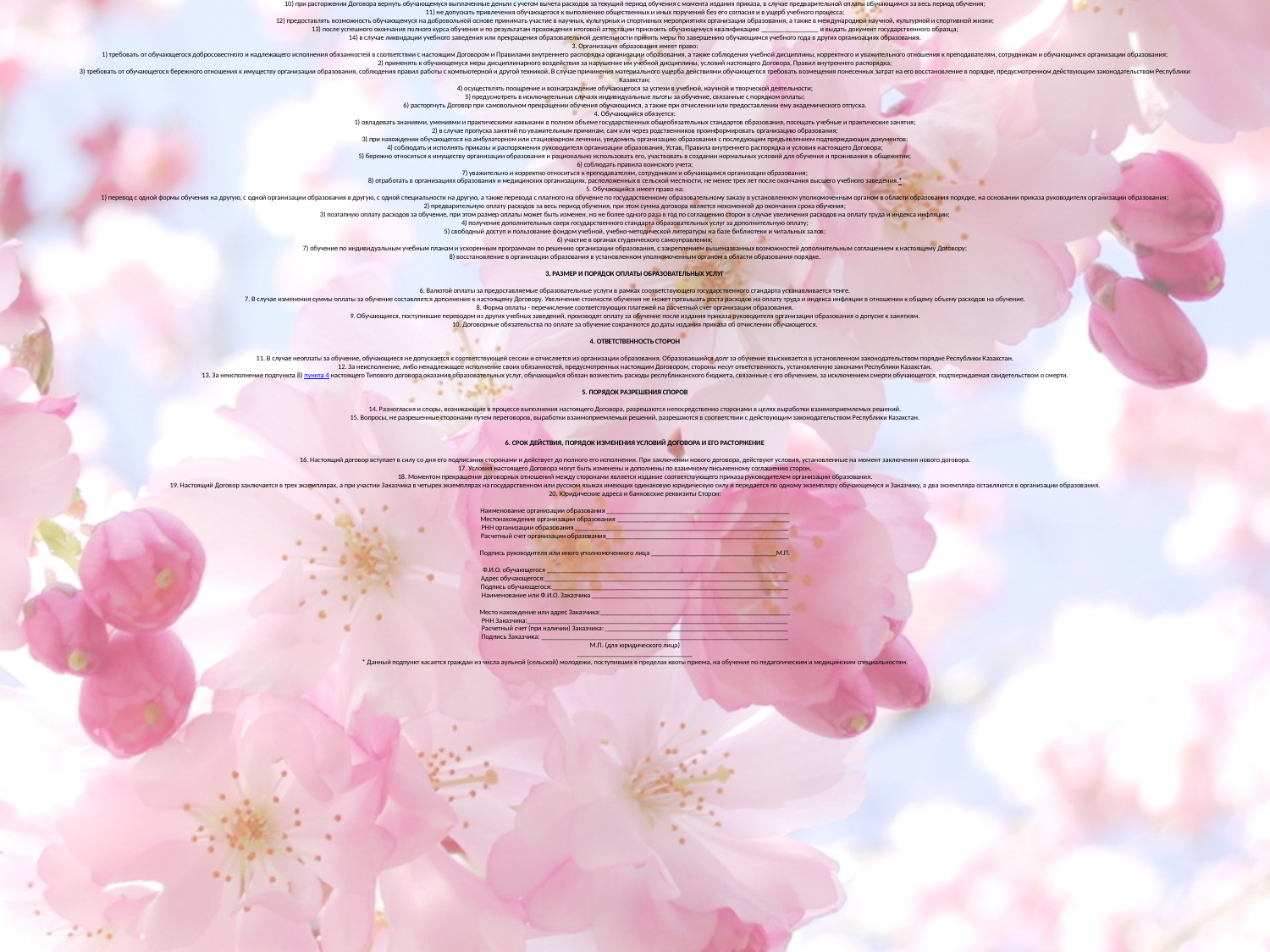

# Утверждена приказом Министра образования и науки Республики Казахстан от 12 декабря 2007 г. № 621   Форма Типового договора оказания образовательных услуг   _________________________________________________________________________________________ (наименование организации образования, № государственной лицензии _________________________________________________________________________________________ на право ведения образовательной деятельности), в лице _________________________________________________________________________________________ (Ф.И.О. руководителя или иного уполномоченного лица), действующего на основании __________________________________________, именуемое в дальнейшем (реквизиты учредительных документов) «организация образования», с одной стороны, и гр. _____________________________________________ Ф.И.О. именуемый(ая) в дальнейшем «обучающийся», с другой стороны, или ______________________________ __________________________________________________________________________________________ наименование физического или юридического лица в лице____________________________________________________________________________________ (Ф.И.О. и должность, юридического лица или другого уполномоченного лица), действующего на основании _______________ и в интересах гр.___________________________________ Ф.И.О. именуемое в дальнейшем «Заказчик», с другой стороны, заключили настоящий договор о нижеследующем:   1. ПРЕДМЕТ ДОГОВОРА   1. Организация образования принимает на себя обязательства: 1) по организации обучения обучающегося, ________, соответствующего государственным общеобязательным стандартам и выдачей __________ государственного образца по окончании полного курса; (документ) 2) по предоставлению обучающемуся возможности получения образовательных услуг в соответствии с учебными планами организации образования.     2. ПРАВА И ОБЯЗАННОСТИ СТОРОН   2. Организация образования обязуется: 1) принять _________________________________________________________________________________ Ф.И.О. обучающегося по итогам конкурса (или переводом из других организаций образования при условии погашения академической задолженности) в число обучающихся организации образования при условии внесения им или Заказчиком (представителем) оплаты в сумме, установленной организацией образования, от суммы годового платежа, до зачисления обучающегося и принятия обязательства выплатить остальную сумму; 2) при заключении настоящего Договора ознакомить обучающегося с Уставом организации образования, лицензией на право ведения образовательной деятельности, правилами внутреннего распорядка и другими нормативными правовыми актами, регламентирующими порядок приема в организации образования, а также основными документами по организации учебно-воспитательного процесса; 3) обеспечить подготовку специалиста в соответствии с требованиями государственного общеобязательного стандарта образования Республики Казахстан; 4) определить объем учебной нагрузки и режим занятий обучающегося с перерывами в соответствии с существующими нормативами, создать здоровые, безопасные условия обучения обучающегося; 5) обеспечить свободный доступ и пользование информационными ресурсами библиотек организаций образования, учебниками, учебно-методическими комплексами и учебно-методическими пособиями; 6) предоставить обучающемуся возможность пользования компьютерной техникой для выполнения заданий в рамках учебных программ, в порядке и на условиях, предусмотренных отдельными положениями, утвержденными руководителем организации образования; 7) организовать прохождение профессиональной практики обучающемуся в соответствии с учебным планом организации образования; 8) восстановить обучающегося по его заявлению в порядке, установленном уполномоченным органом в области образования; 9) перевести обучающегося на основании заявления с одной специальности на другую или с одной формы обучения на другую, а также в другую организацию образования в порядке, установленном уполномоченным органом в области образования; 10) при расторжении Договора вернуть обучающемуся выплаченные деньги с учетом вычета расходов за текущий период обучения с момента издания приказа, в случае предварительной оплаты обучающимся за весь период обучения; 11) не допускать привлечения обучающегося к выполнению общественных и иных поручений без его согласия и в ущерб учебного процесса; 12) предоставлять возможность обучающемуся на добровольной основе принимать участие в научных, культурных и спортивных мероприятиях организации образования, а также в международной научной, культурной и спортивной жизни; 13) после успешного окончания полного курса обучения и по результатам прохождения итоговой аттестации присвоить обучающемуся квалификацию _________________ и выдать документ государственного образца; 14) в случае ликвидации учебного заведения или прекращения образовательной деятельности принять меры по завершению обучающимся учебного года в других организациях образования. 3. Организация образования имеет право: 1) требовать от обучающегося добросовестного и надлежащего исполнения обязанностей в соответствии с настоящим Договором и Правилами внутреннего распорядка организации образования, а также соблюдения учебной дисциплины, корректного и уважительного отношения к преподавателям, сотрудникам и обучающимся организации образования; 2) применять к обучающемуся меры дисциплинарного воздействия за нарушение им учебной дисциплины, условий настоящего Договора, Правил внутреннего распорядка; 3) требовать от обучающегося бережного отношения к имуществу организации образования, соблюдения правил работы с компьютерной и другой техникой. В случае причинения материального ущерба действиями обучающегося требовать возмещения понесенных затрат на его восстановление в порядке, предусмотренном действующим законодательством Республики Казахстан; 4) осуществлять поощрение и вознаграждение обучающегося за успехи в учебной, научной и творческой деятельности; 5) предусмотреть в исключительных случаях индивидуальные льготы за обучение, связанные с порядком оплаты; 6) расторгнуть Договор при самовольном прекращении обучения обучающимся, а также при отчислении или предоставлении ему академического отпуска. 4. Обучающийся обязуется: 1) овладевать знаниями, умениями и практическими навыками в полном объеме государственных общеобязательных стандартов образования, посещать учебные и практические занятия; 2) в случае пропуска занятий по уважительным причинам, сам или через родственников проинформировать организацию образования; 3) при нахождении обучающегося на амбулаторном или стационарном лечении, уведомить организацию образования с последующим предъявлением подтверждающих документов; 4) соблюдать и исполнять приказы и распоряжения руководителя организации образования, Устав, Правила внутреннего распорядка и условия настоящего Договора; 5) бережно относиться к имуществу организации образования и рационально использовать его, участвовать в создании нормальных условий для обучения и проживания в общежитии; 6) соблюдать правила воинского учета; 7) уважительно и корректно относиться к преподавателям, сотрудникам и обучающимся организации образования; 8) отработать в организациях образования и медицинских организациях, расположенных в сельской местности, не менее трех лет после окончания высшего учебного заведения.* 5. Обучающийся имеет право на: 1) перевод с одной формы обучения на другую, с одной организации образования в другую, с одной специальности на другую, а также перевода с платного на обучение по государственному образовательному заказу в установленном уполномоченным органом в области образования порядке, на основании приказа руководителя организации образования; 2) предварительную оплату расходов за весь период обучения, при этом сумма договора является неизменной до окончания срока обучения; 3) поэтапную оплату расходов за обучение, при этом размер оплаты может быть изменен, но не более одного раза в год по соглашению сторон в случае увеличения расходов на оплату труда и индекса инфляции; 4) получение дополнительных сверх государственного стандарта образовательных услуг за дополнительную оплату; 5) свободный доступ и пользование фондом учебной, учебно-методической литературы на базе библиотеки и читальных залов; 6) участие в органах студенческого самоуправления; 7) обучение по индивидуальным учебным планам и ускоренным программам по решению организации образования, с закреплением вышеназванных возможностей дополнительным соглашением к настоящему Договору; 8) восстановление в организации образования в установленном уполномоченным органом в области образования порядке.   3. РАЗМЕР И ПОРЯДОК ОПЛАТЫ ОБРАЗОВАТЕЛЬНЫХ УСЛУГ   6. Валютой оплаты за предоставляемые образовательные услуги в рамках соответствующего государственного стандарта устанавливается тенге. 7. В случае изменения суммы оплаты за обучение составляется дополнение к настоящему Договору. Увеличение стоимости обучения не может превышать роста расходов на оплату труда и индекса инфляции в отношении к общему объему расходов на обучение. 8. Форма оплаты - перечисление соответствующих платежей на расчетный счет организации образования. 9. Обучающиеся, поступившие переводом из других учебных заведений, производят оплату за обучение после издания приказа руководителя организации образования о допуске к занятиям. 10. Договорные обязательства по оплате за обучение сохраняются до даты издания приказа об отчислении обучающегося.   4. ОТВЕТСТВЕННОСТЬ СТОРОН   11. В случае неоплаты за обучение, обучающиеся не допускается к соответствующей сессии и отчисляется из организации образования. Образовавшийся долг за обучение взыскивается в установленном законодательством порядке Республики Казахстан. 12. За неисполнение, либо ненадлежащее исполнение своих обязанностей, предусмотренных настоящим Договором, стороны несут ответственность, установленную законами Республики Казахстан. 13. За неисполнение подпункта 8) пункта 4 настоящего Типового договора оказания образовательных услуг, обучающийся обязан возместить расходы республиканского бюджета, связанные с его обучением, за исключением смерти обучающегося, подтверждаемая свидетельством о смерти.   5. ПОРЯДОК РАЗРЕШЕНИЯ СПОРОВ   14. Разногласия и споры, возникающие в процессе выполнения настоящего Договора, разрешаются непосредственно сторонами в целях выработки взаимоприемлемых решений. 15. Вопросы, не разрешенные сторонами путем переговоров, выработки взаимоприемлемых решений, разрешаются в соответствии с действующим законодательством Республики Казахстан.     6. СРОК ДЕЙСТВИЯ, ПОРЯДОК ИЗМЕНЕНИЯ УСЛОВИЙ ДОГОВОРА И ЕГО РАСТОРЖЕНИЕ   16. Настоящий договор вступает в силу со дня его подписания сторонами и действует до полного его исполнения. При заключении нового договора, действуют условия, установленные на момент заключения нового договора. 17. Условия настоящего Договора могут быть изменены и дополнены по взаимному письменному соглашению сторон. 18. Моментом прекращения договорных отношений между сторонами является издание соответствующего приказа руководителем организации образования. 19. Настоящий Договор заключается в трех экземплярах, а при участии Заказчика в четырех экземплярах на государственном или русском языках имеющих одинаковую юридическую силу и передается по одному экземпляру обучающемуся и Заказчику, а два экземпляра оставляются в организации образования. 20. Юридические адреса и банковские реквизиты Сторон:   Наименование организации образования ______________________________________________________ Местонахождение организации образования ___________________________________________________ РНН организации образования _______________________________________________________________ Расчетный счет организации образования______________________________________________________   Подпись руководителя или иного уполномоченного лица _____________________________________М.П.   Ф.И.О. обучающегося _______________________________________________________________________ Адрес обучающегося:________________________________________________________________________ Подпись обучающегося:______________________________________________________________________ Наименование или Ф.И.О. Заказчика __________________________________________________________   Место нахождение или адрес Заказчика:________________________________________________________ РНН Заказчика:_____________________________________________________________________________ Расчетный счет (при наличии) Заказчика: ______________________________________________________ Подпись Заказчика: _________________________________________________________________________ М.П. (для юридического лица) __________________________________ * Данный подпункт касается граждан из числа аульной (сельской) молодежи, поступивших в пределах квоты приема, на обучение по педагогическим и медицинским специальностям.